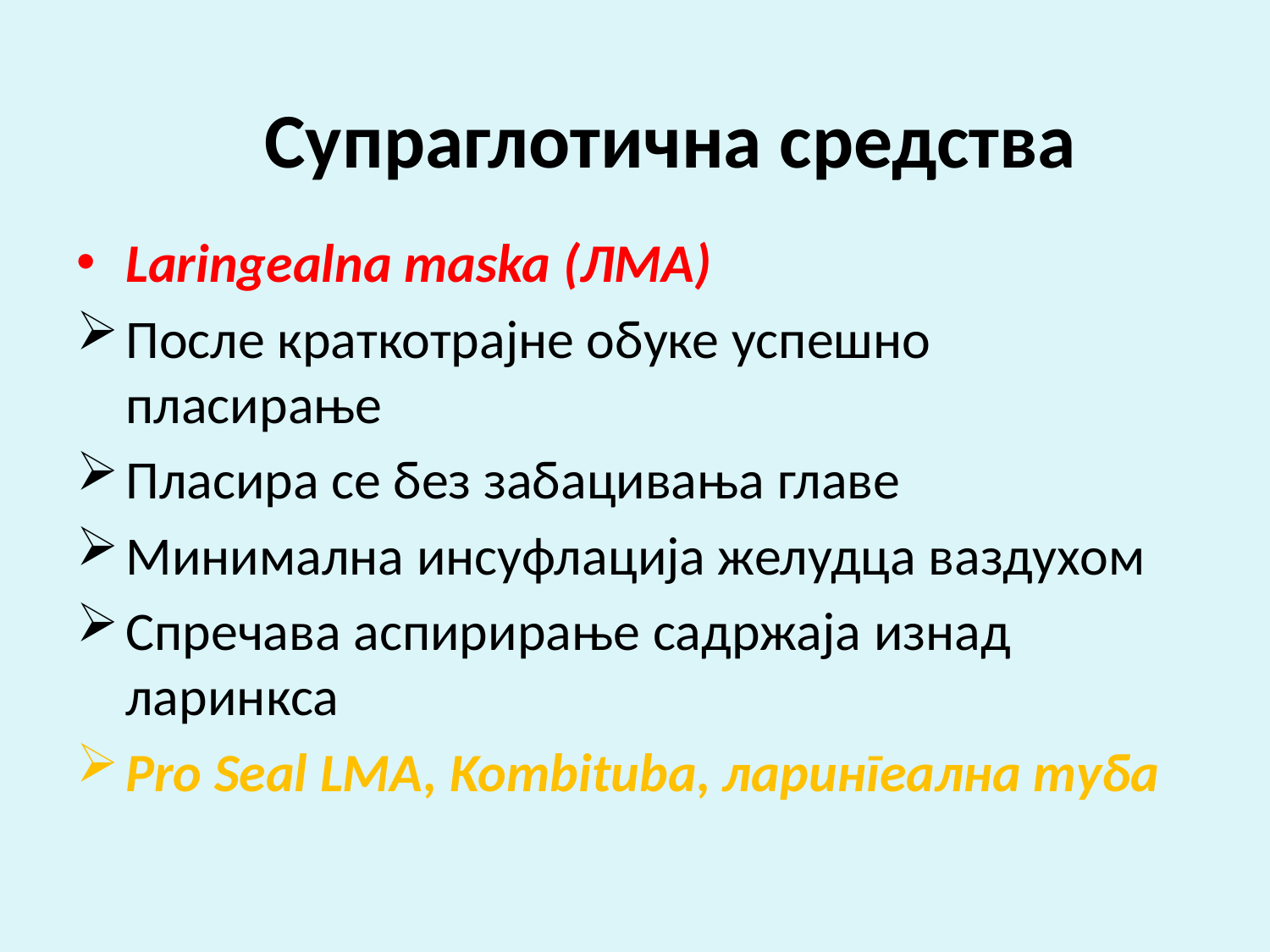

# Супраглотична средства
Laringealna maska (ЛМА)
После краткотрајне обуке успешно пласирање
Пласира се без забацивања главе
Минимална инсуфлација желудца ваздухом
Спречава аспирирање садржаја изнад ларинкса
Pro Seal LMA, Kombituba, ларингеална туба